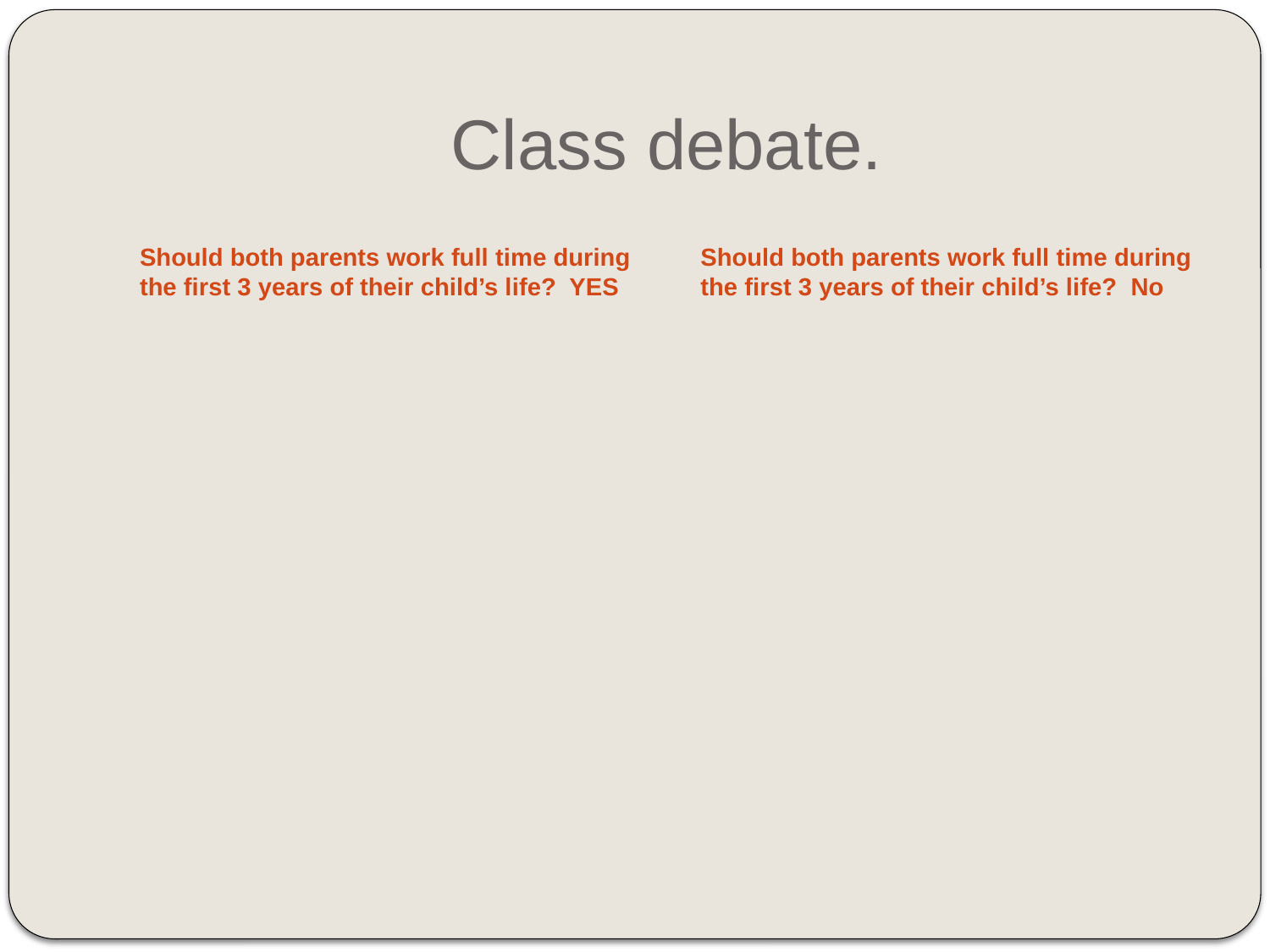

# Class debate.
Should both parents work full time during the first 3 years of their child’s life?  YES
Should both parents work full time during the first 3 years of their child’s life?  No